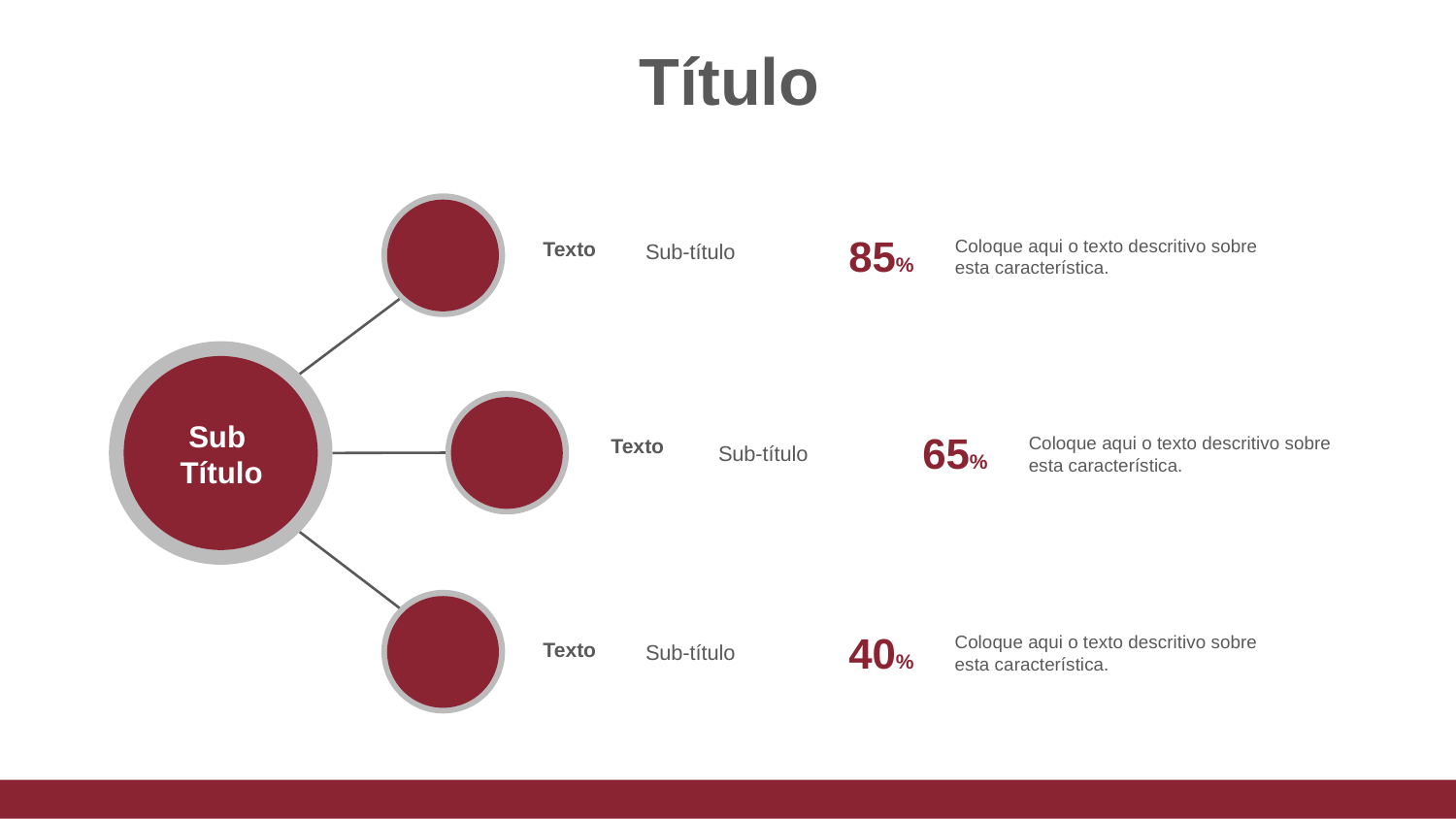

Título

85%
Coloque aqui o texto descritivo sobre esta característica.
Texto
Sub-título

Sub
Título
65%
Coloque aqui o texto descritivo sobre esta característica.
Texto

Sub-título

40%
Coloque aqui o texto descritivo sobre esta característica.
Texto
Sub-título